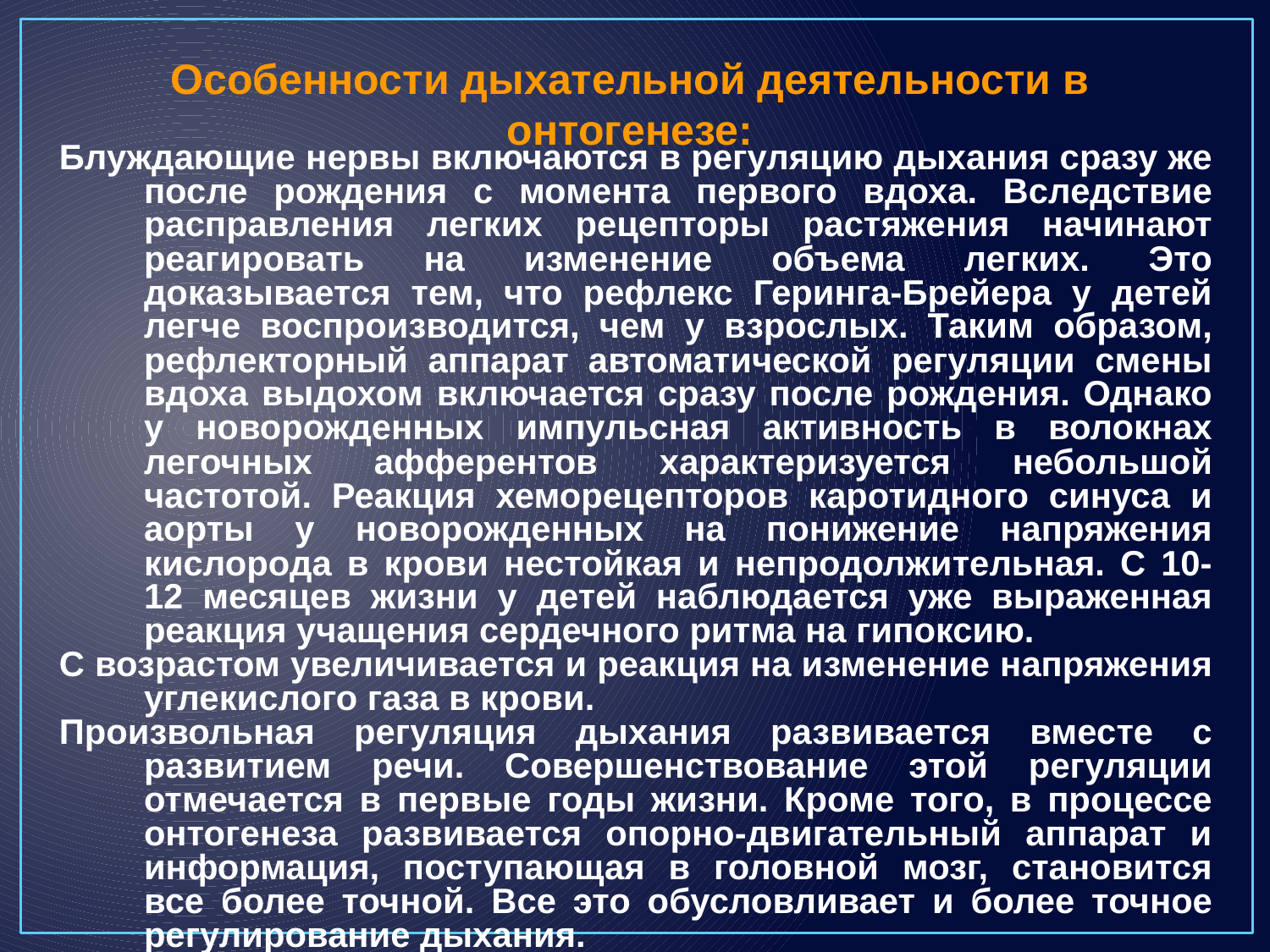

Особенности дыхательной деятельности в онтогенезе:
Блуждающие нервы включаются в регуляцию дыхания сразу же после рождения с момента первого вдоха. Вследствие расправления легких рецепторы растяжения начинают реагировать на изменение объема легких. Это доказывается тем, что рефлекс Геринга-Брейера у детей легче воспроизводится, чем у взрослых. Таким образом, рефлекторный аппарат автоматической регуляции смены вдоха выдохом включается сразу после рождения. Однако у новорожденных импульсная активность в волокнах легочных афферентов характеризуется небольшой частотой. Реакция хеморецепторов каротидного синуса и аорты у новорожденных на понижение напряжения кислорода в крови нестойкая и непродолжительная. С 10-12 месяцев жизни у детей наблюдается уже выраженная реакция учащения сердечного ритма на гипоксию.
С возрастом увеличивается и реакция на изменение напряжения углекислого газа в крови.
Произвольная регуляция дыхания развивается вместе с развитием речи. Совершенствование этой регуляции отмечается в первые годы жизни. Кроме того, в процессе онтогенеза развивается опорно-двигательный аппарат и информация, поступающая в головной мозг, становится все более точной. Все это обусловливает и более точное регулирование дыхания.